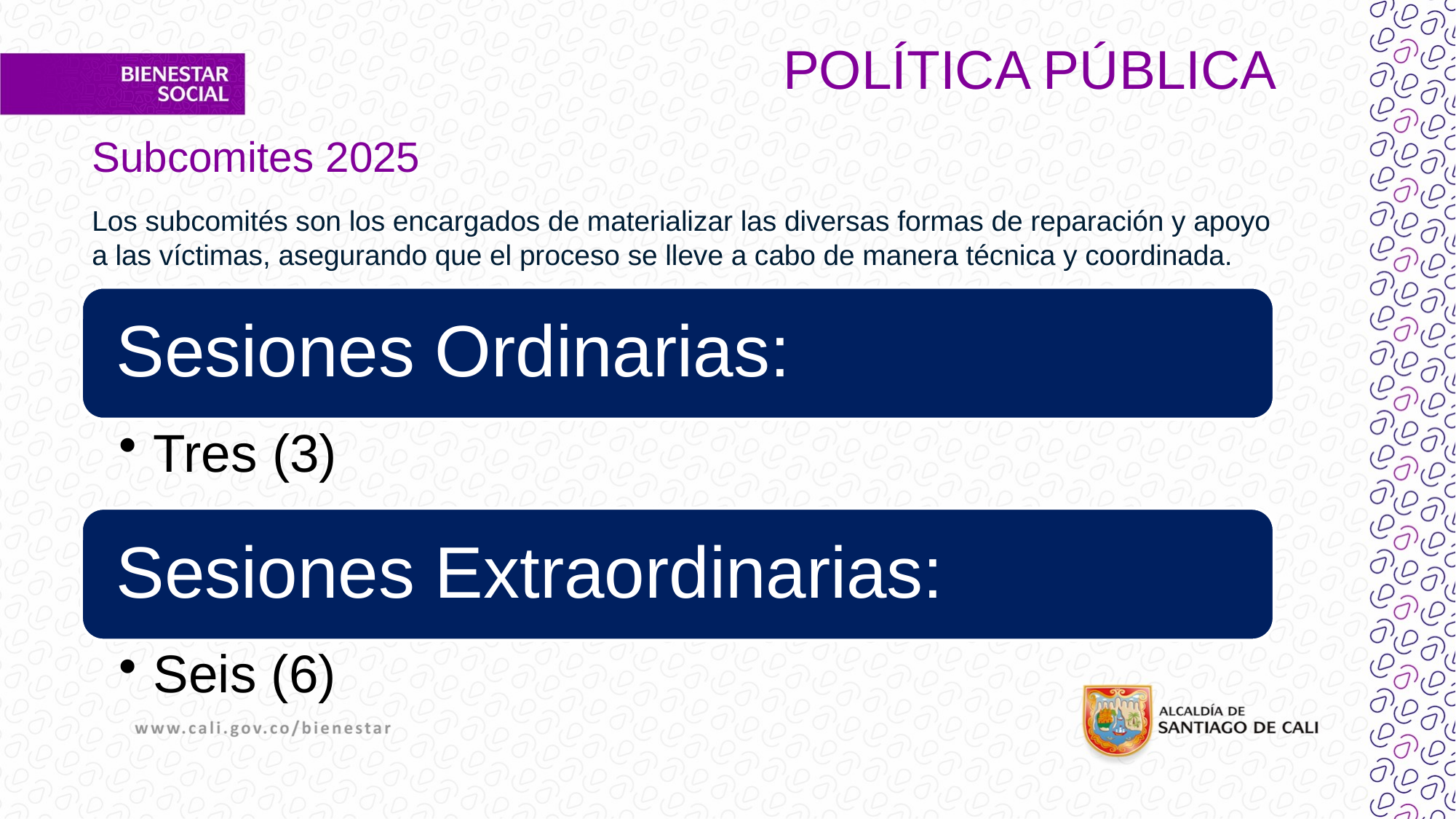

# POLÍTICA PÚBLICA
Subcomites 2025
Los subcomités son los encargados de materializar las diversas formas de reparación y apoyo a las víctimas, asegurando que el proceso se lleve a cabo de manera técnica y coordinada.
Sesiones Ordinarias:
Tres (3)
Sesiones Extraordinarias:
Seis (6)